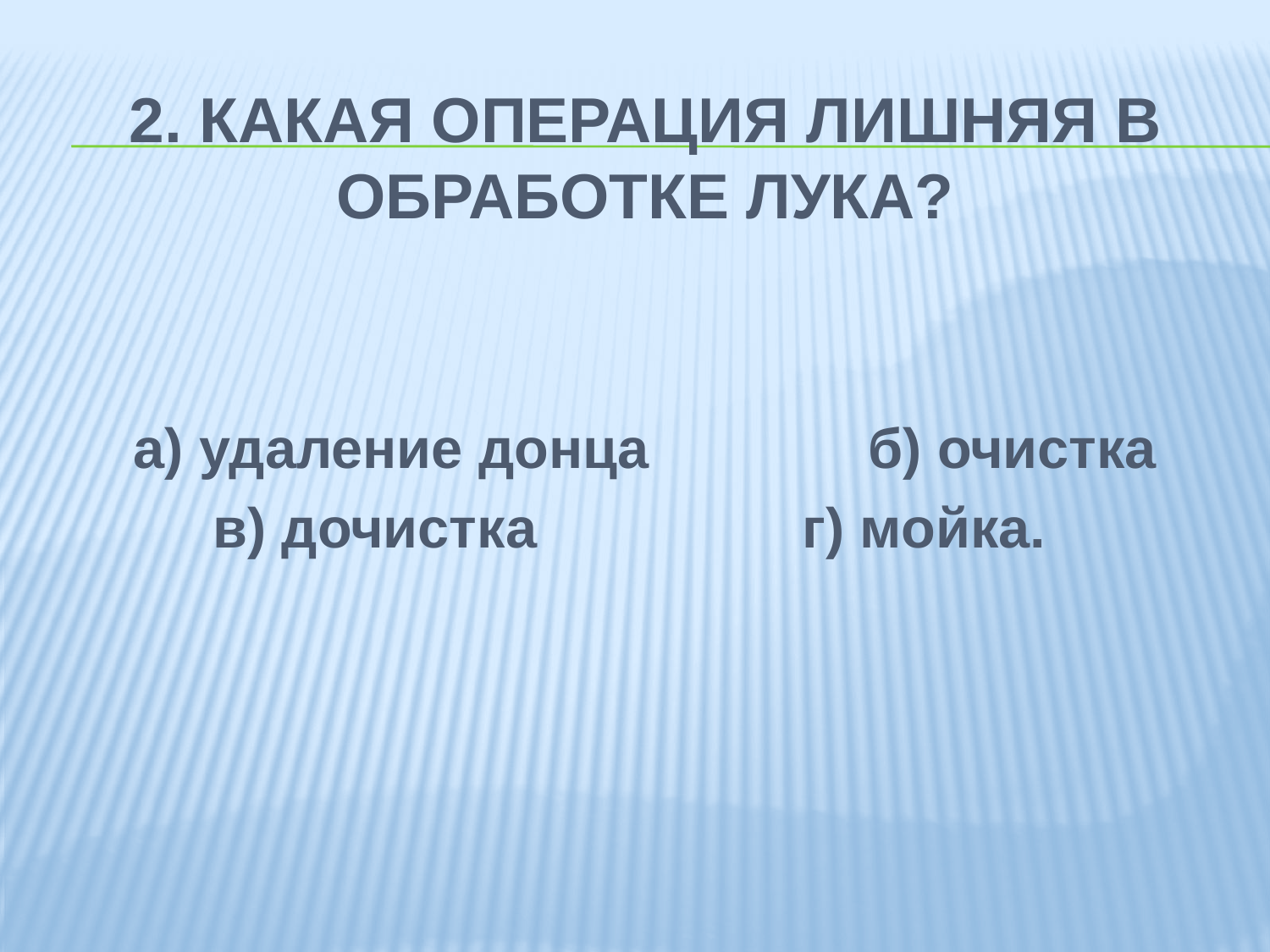

# 2. Какая операция лишняя в обработке лука?

а) удаление донца              б) очистка
в) дочистка                 г) мойка.